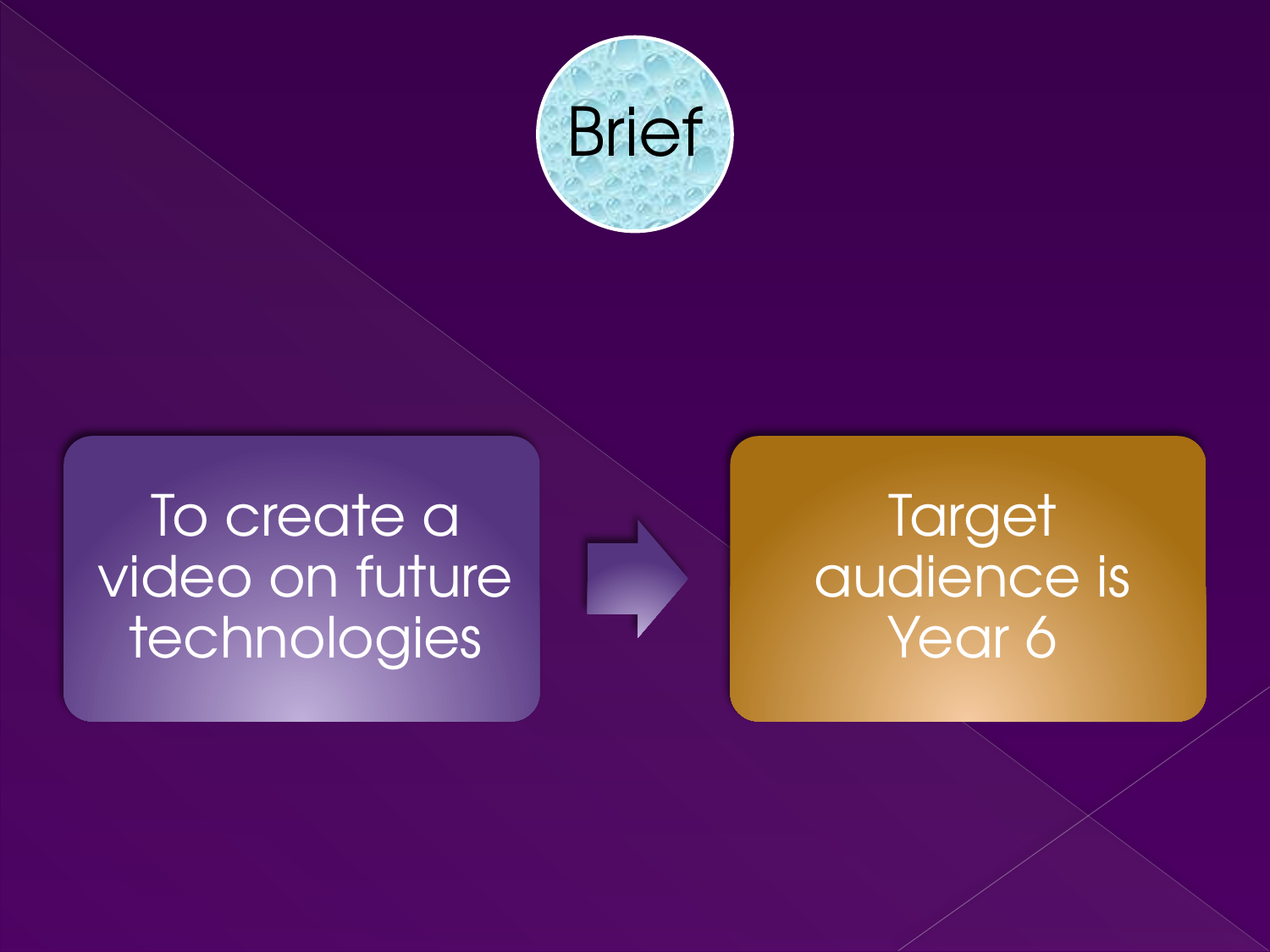

Brief
To create a video on future technologies

Target audience is Year 6